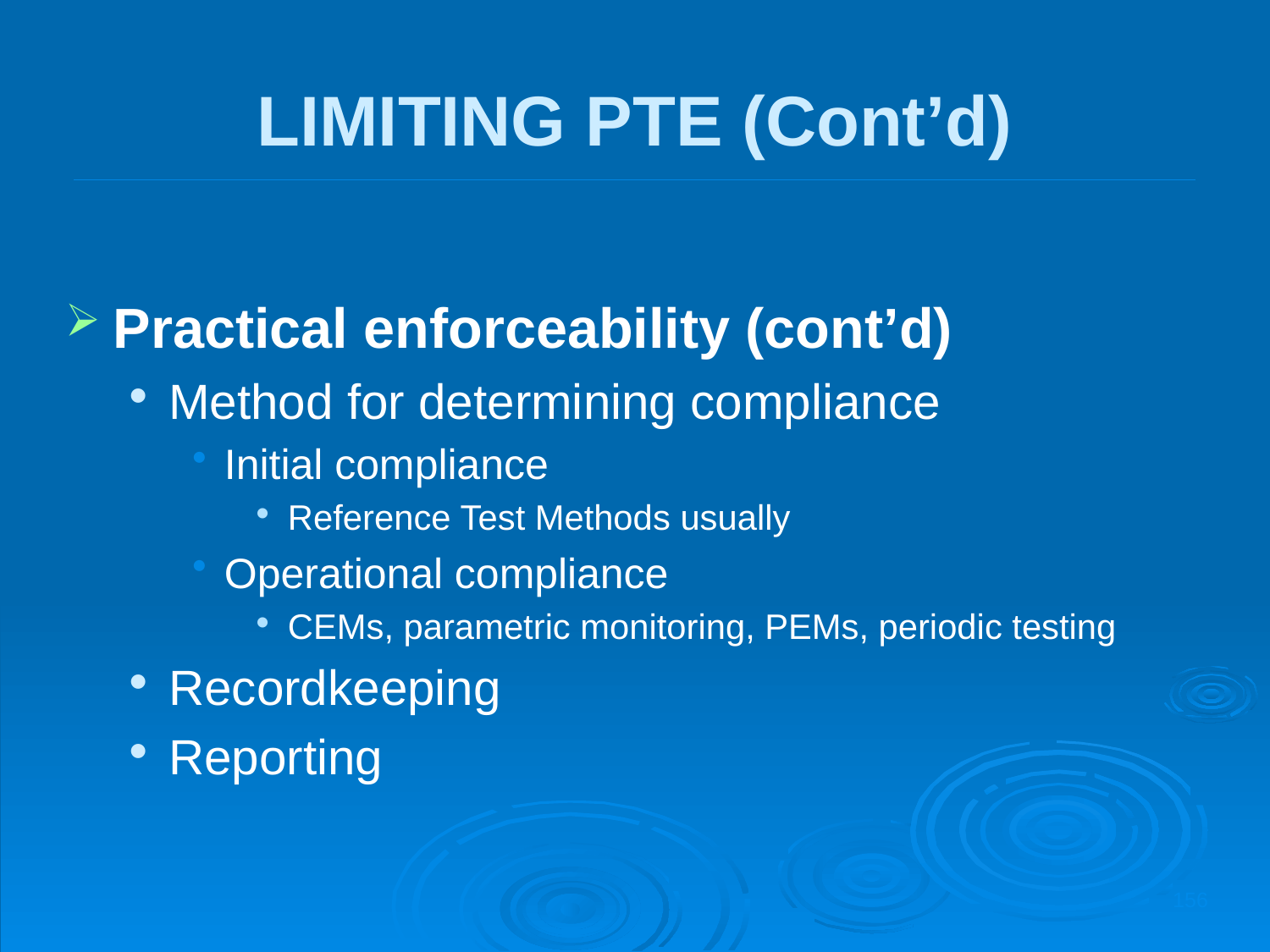

LIMITING PTE (Cont’d)
Practical enforceability (cont’d)
Method for determining compliance
Initial compliance
Reference Test Methods usually
Operational compliance
CEMs, parametric monitoring, PEMs, periodic testing
Recordkeeping
Reporting

156